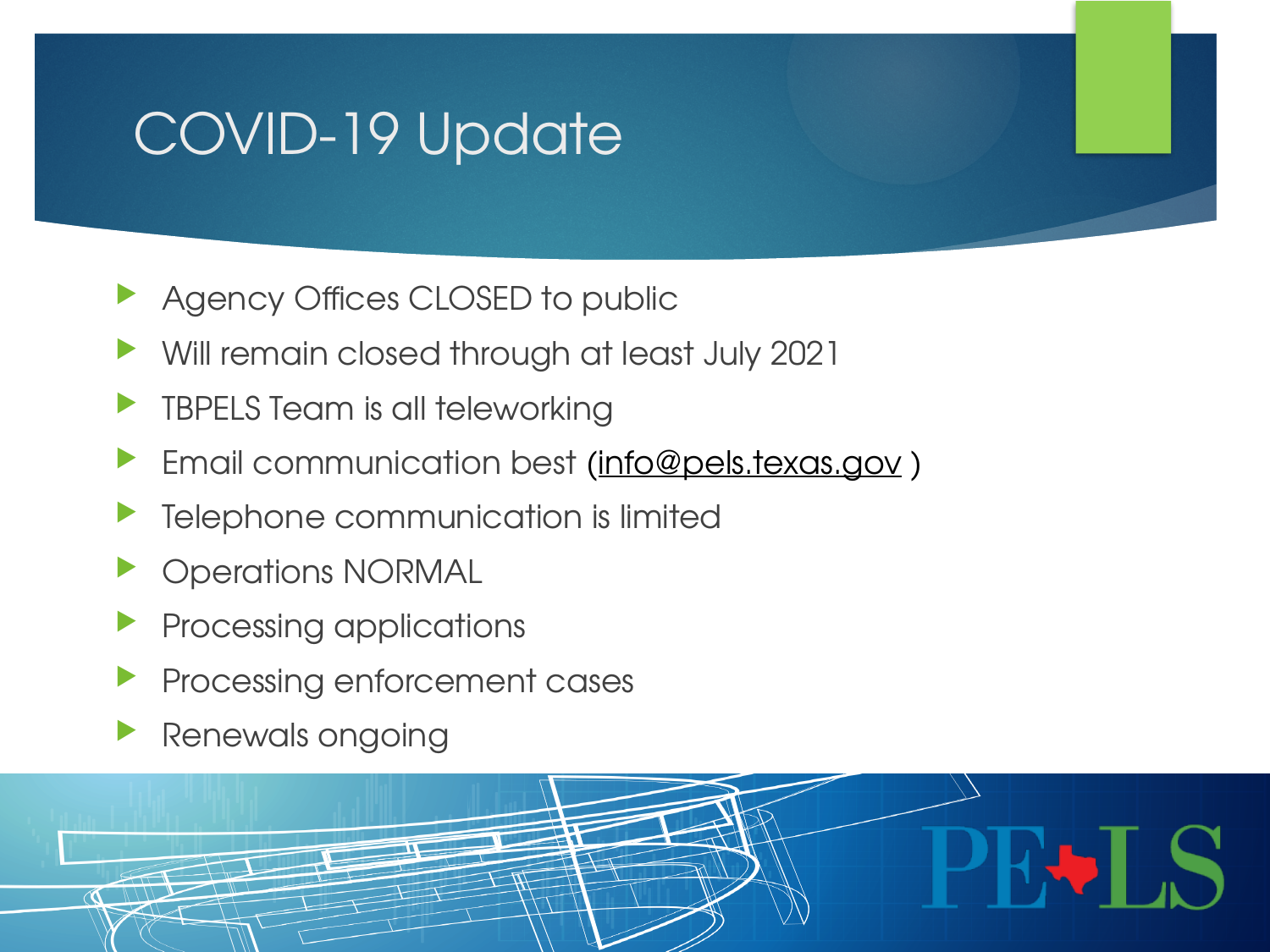

COVID-19 Update
Agency Offices CLOSED to public
Will remain closed through at least July 2021
TBPELS Team is all teleworking
Email communication best (info@pels.texas.gov )
Telephone communication is limited
Operations NORMAL
Processing applications
Processing enforcement cases
Renewals ongoing